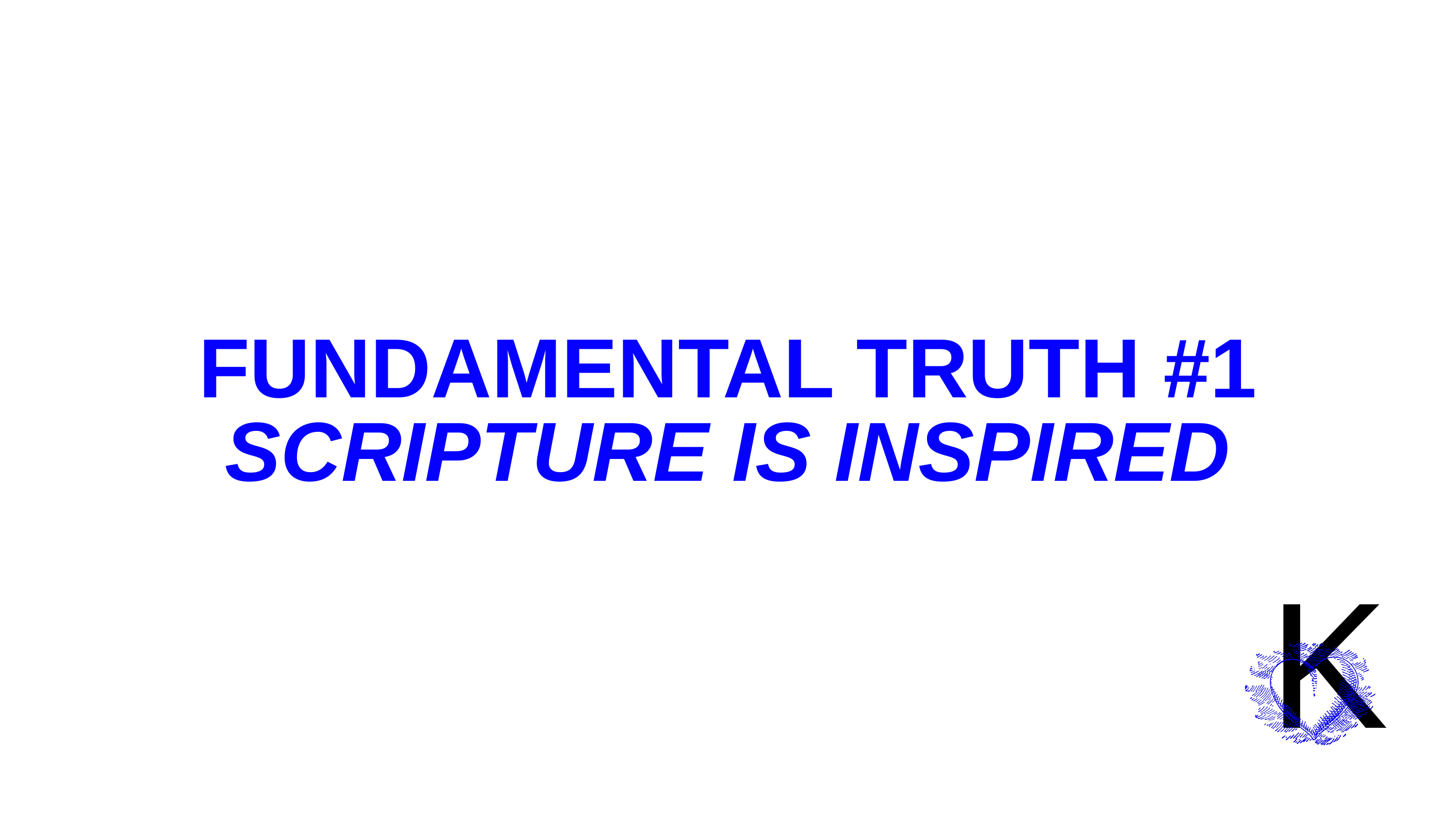

FUNDAMENTAL TRUTH #1
SCRIPTURE IS INSPIRED
K